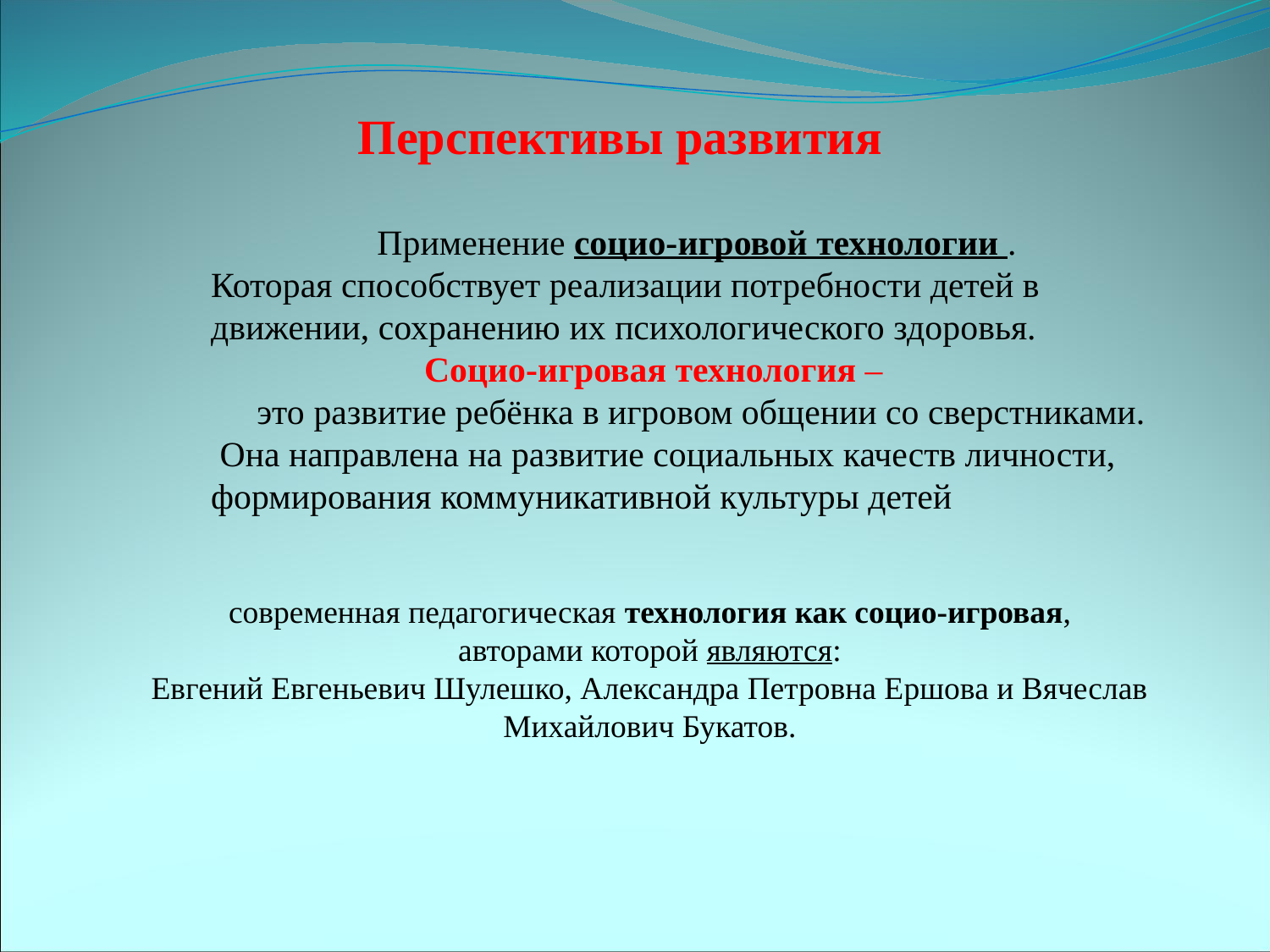

Перспективы развития

Применение социо-игровой технологии .
Которая способствует реализации потребности детей в движении, сохранению их психологического здоровья.
                        Социо-игровая технология –
 это развитие ребёнка в игровом общении со сверстниками.
 Она направлена на развитие социальных качеств личности, формирования коммуникативной культуры детей
современная педагогическая технология как социо-игровая,
 авторами которой являются:
Евгений Евгеньевич Шулешко, Александра Петровна Ершова и Вячеслав Михайлович Букатов.